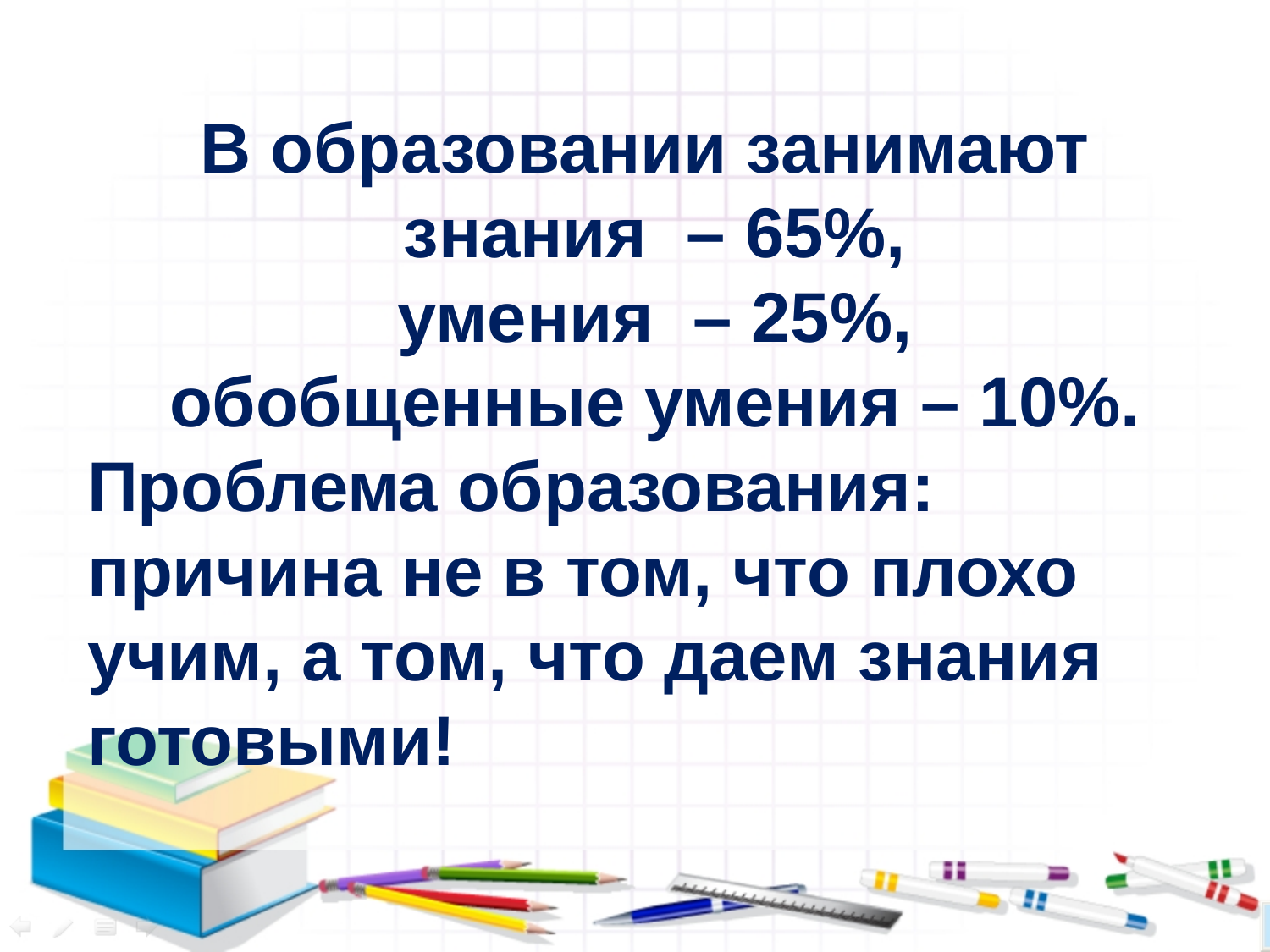

В образовании занимают
знания  – 65%,
умения  – 25%,
обобщенные умения – 10%.
Проблема образования:
причина не в том, что плохо учим, а том, что даем знания готовыми!